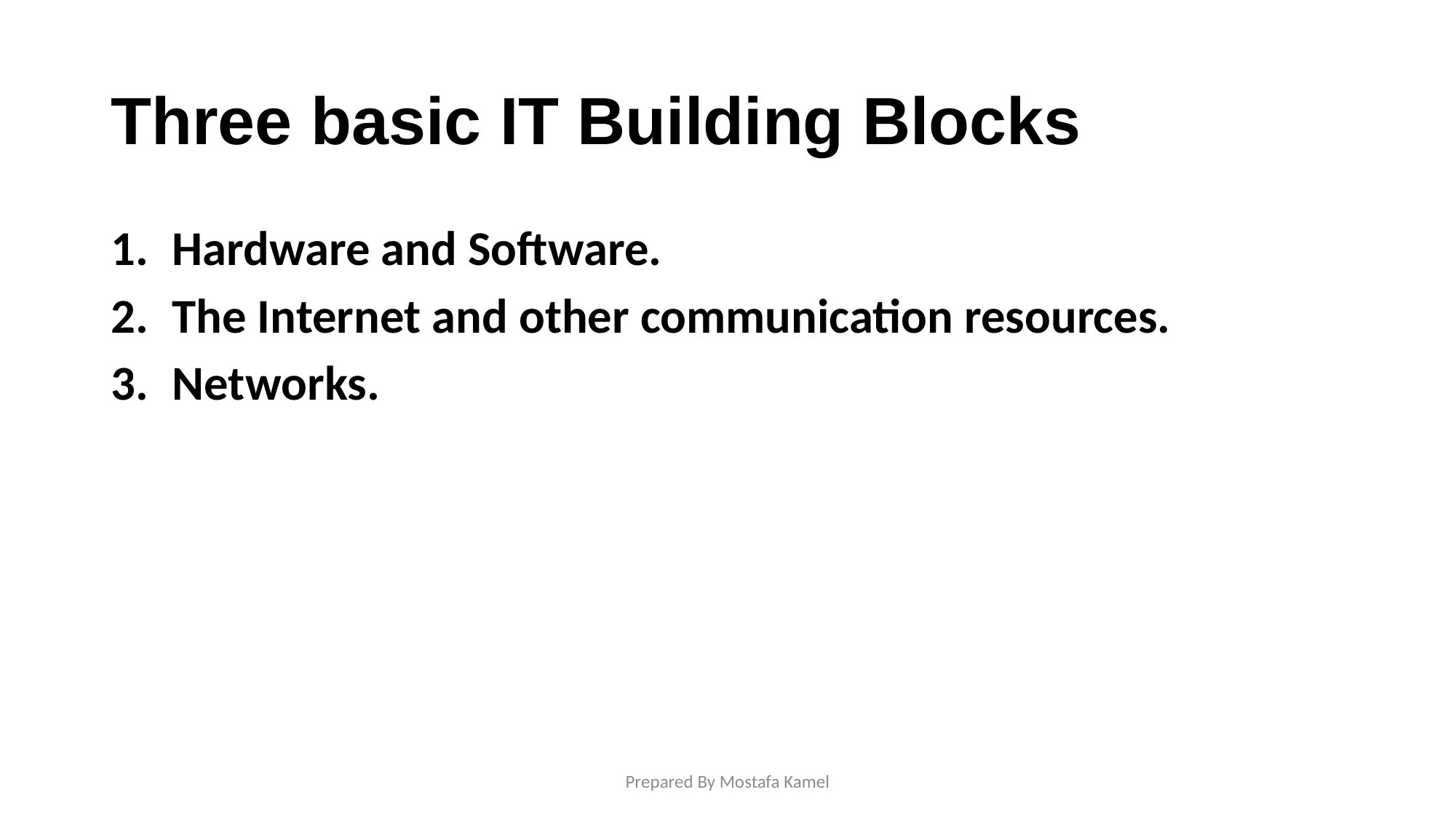

# Three basic IT Building Blocks
Hardware and Software.
The Internet and other communication resources.
Networks.
Prepared By Mostafa Kamel